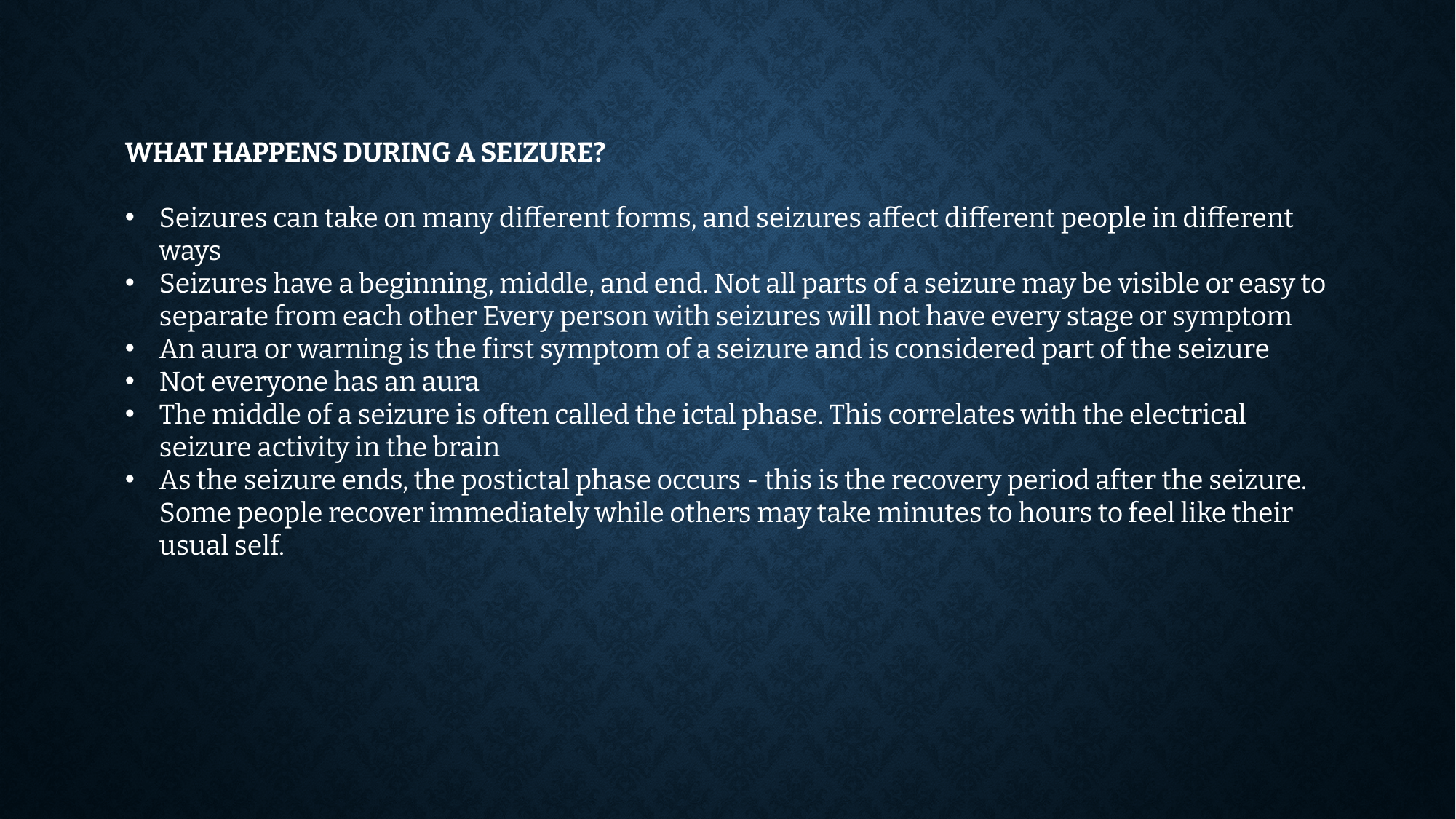

WHAT HAPPENS DURING A SEIZURE?

Seizures can take on many different forms, and seizures affect different people in different ways
Seizures have a beginning, middle, and end. Not all parts of a seizure may be visible or easy to separate from each other Every person with seizures will not have every stage or symptom
An aura or warning is the first symptom of a seizure and is considered part of the seizure
Not everyone has an aura
The middle of a seizure is often called the ictal phase. This correlates with the electrical seizure activity in the brain
As the seizure ends, the postictal phase occurs - this is the recovery period after the seizure. Some people recover immediately while others may take minutes to hours to feel like their usual self.